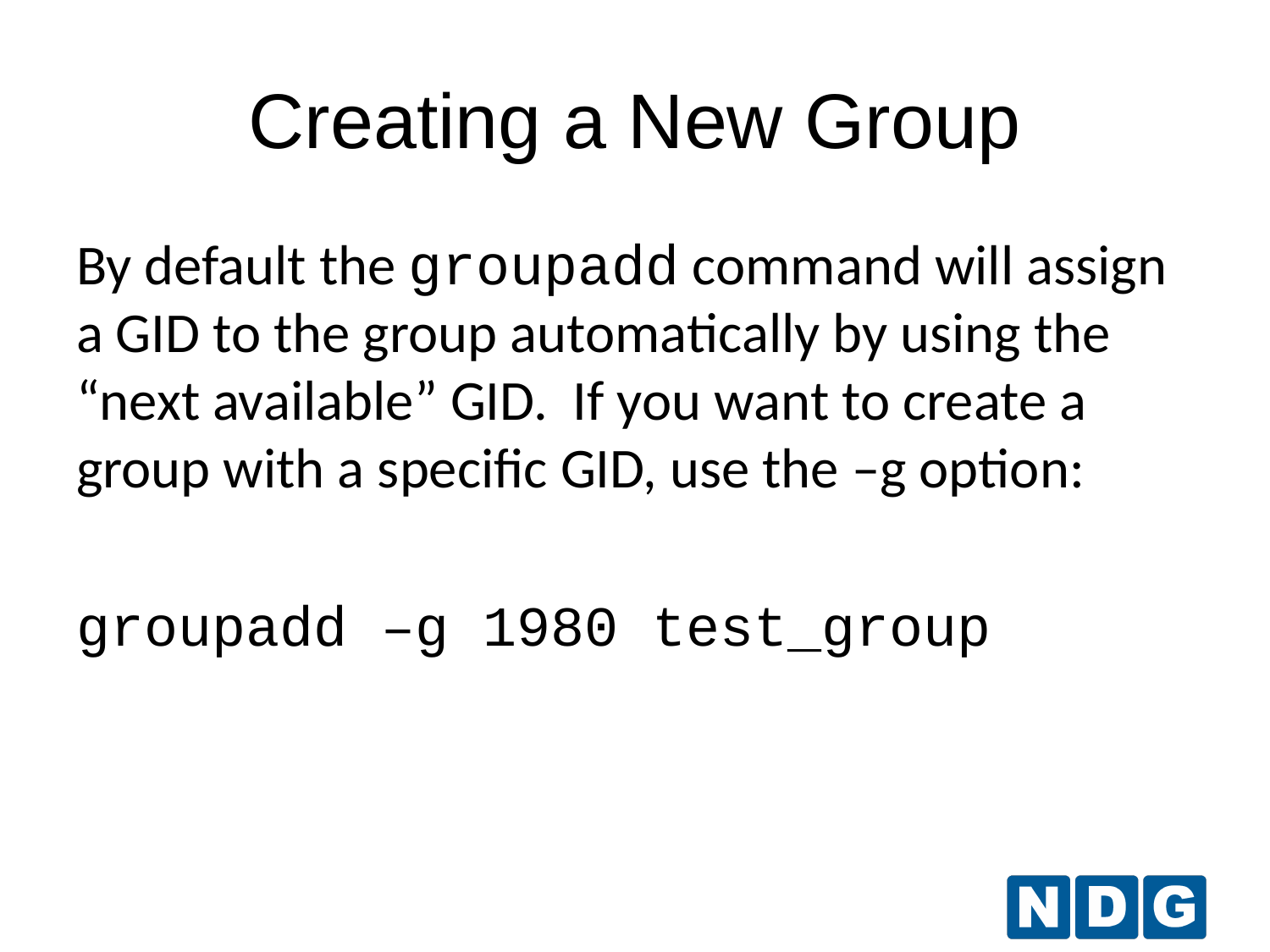

Creating a New Group
By default the groupadd command will assign a GID to the group automatically by using the “next available” GID.  If you want to create a group with a specific GID, use the –g option:

groupadd –g 1980 test_group